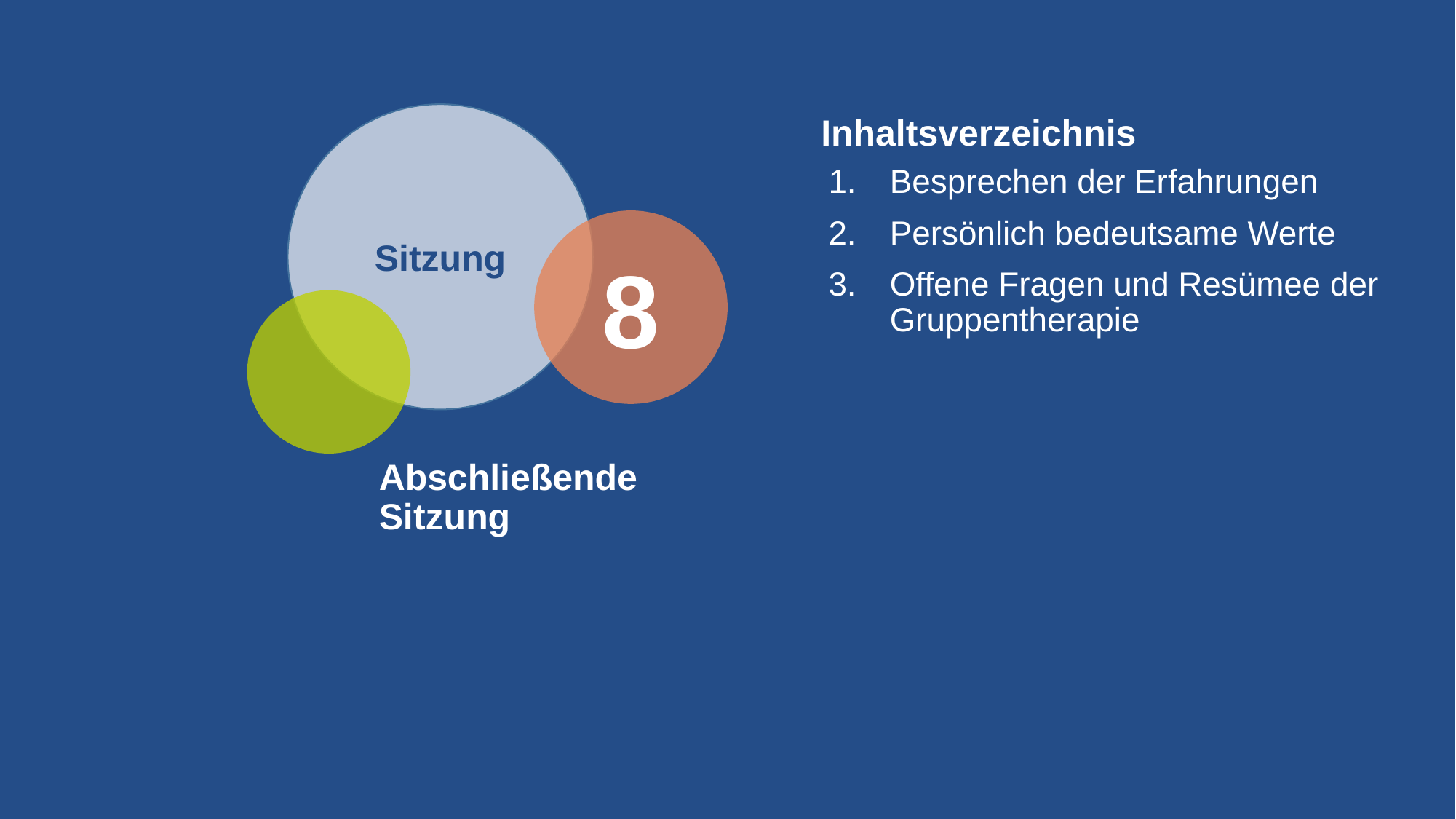

Besprechen der Erfahrungen
Persönlich bedeutsame Werte
Offene Fragen und Resümee der Gruppentherapie
# 8
Abschließende Sitzung